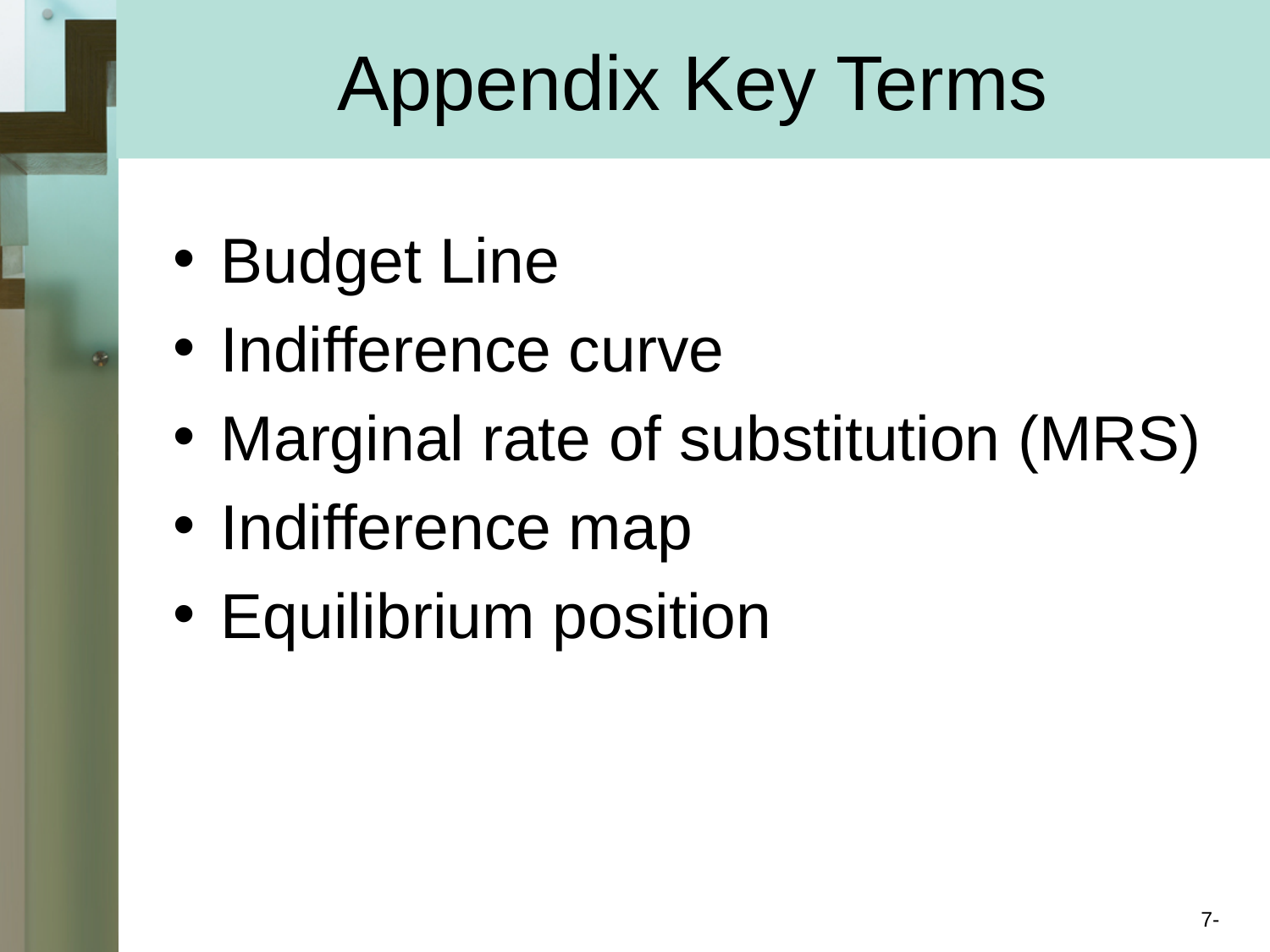

# Appendix Key Terms
Budget Line
Indifference curve
Marginal rate of substitution (MRS)
Indifference map
Equilibrium position
7-